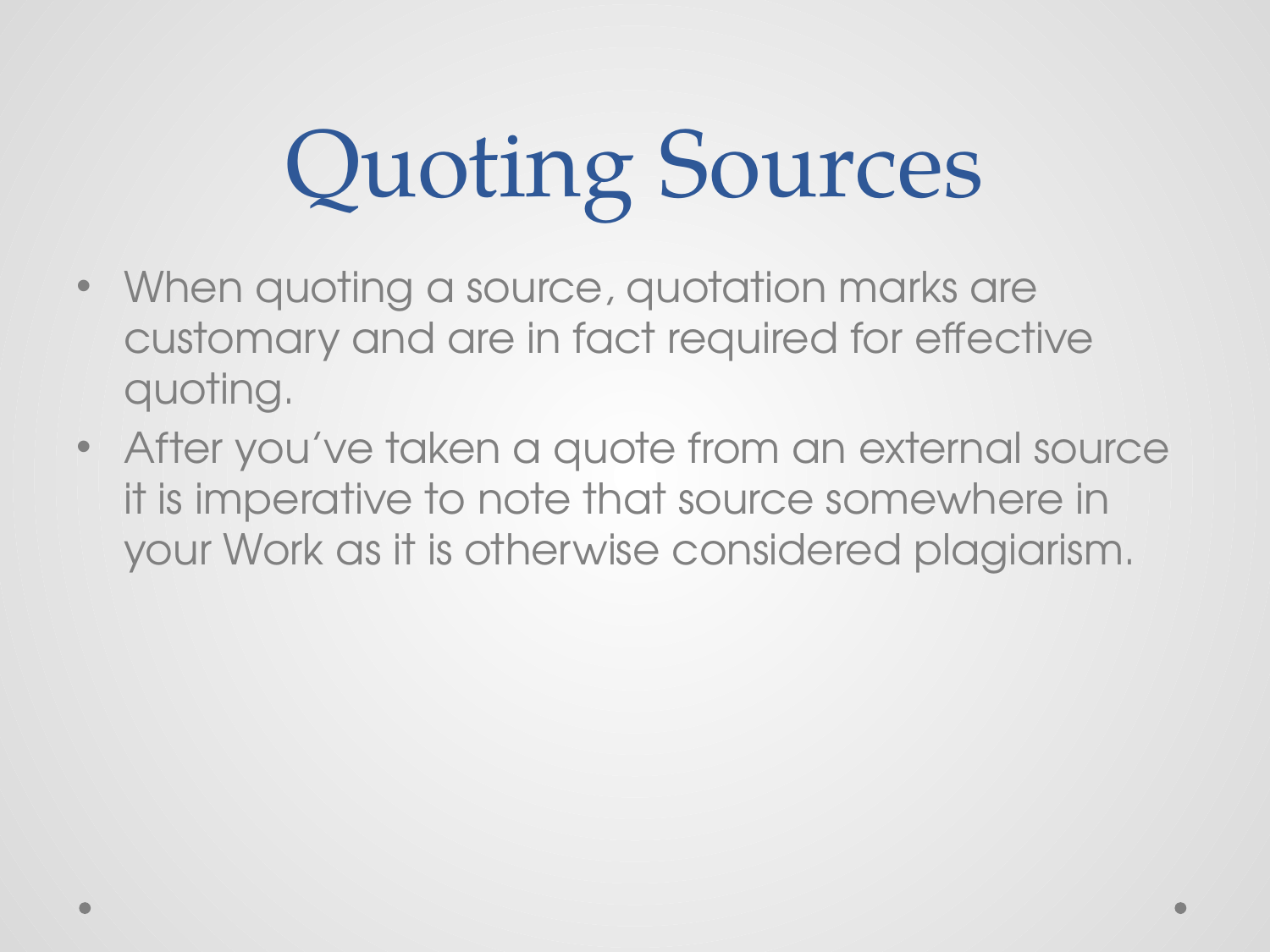

# Quoting Sources
When quoting a source, quotation marks are customary and are in fact required for effective quoting.
After you’ve taken a quote from an external source it is imperative to note that source somewhere in your Work as it is otherwise considered plagiarism.